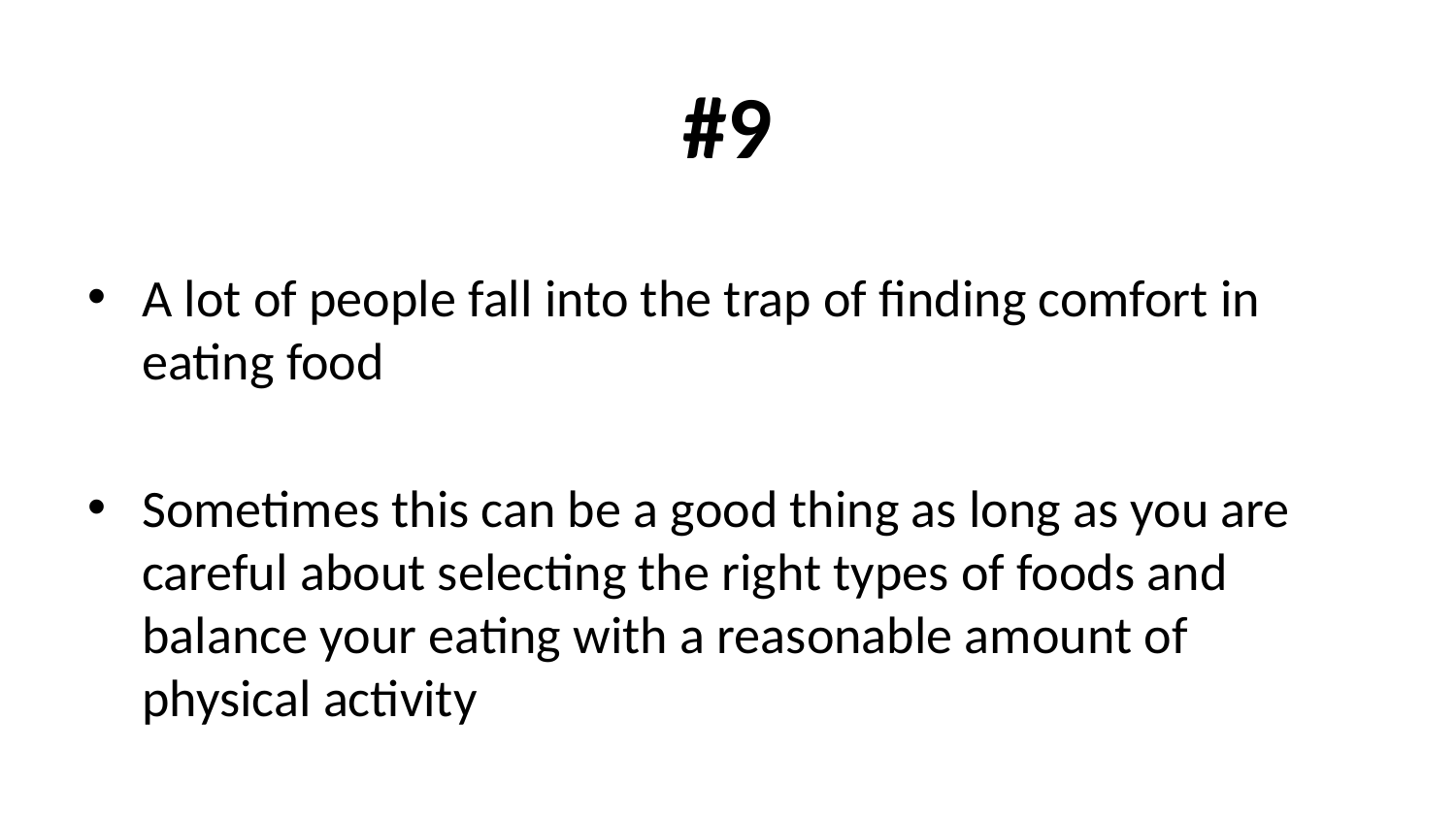

# #9
A lot of people fall into the trap of finding comfort in eating food

Sometimes this can be a good thing as long as you are careful about selecting the right types of foods and balance your eating with a reasonable amount of physical activity